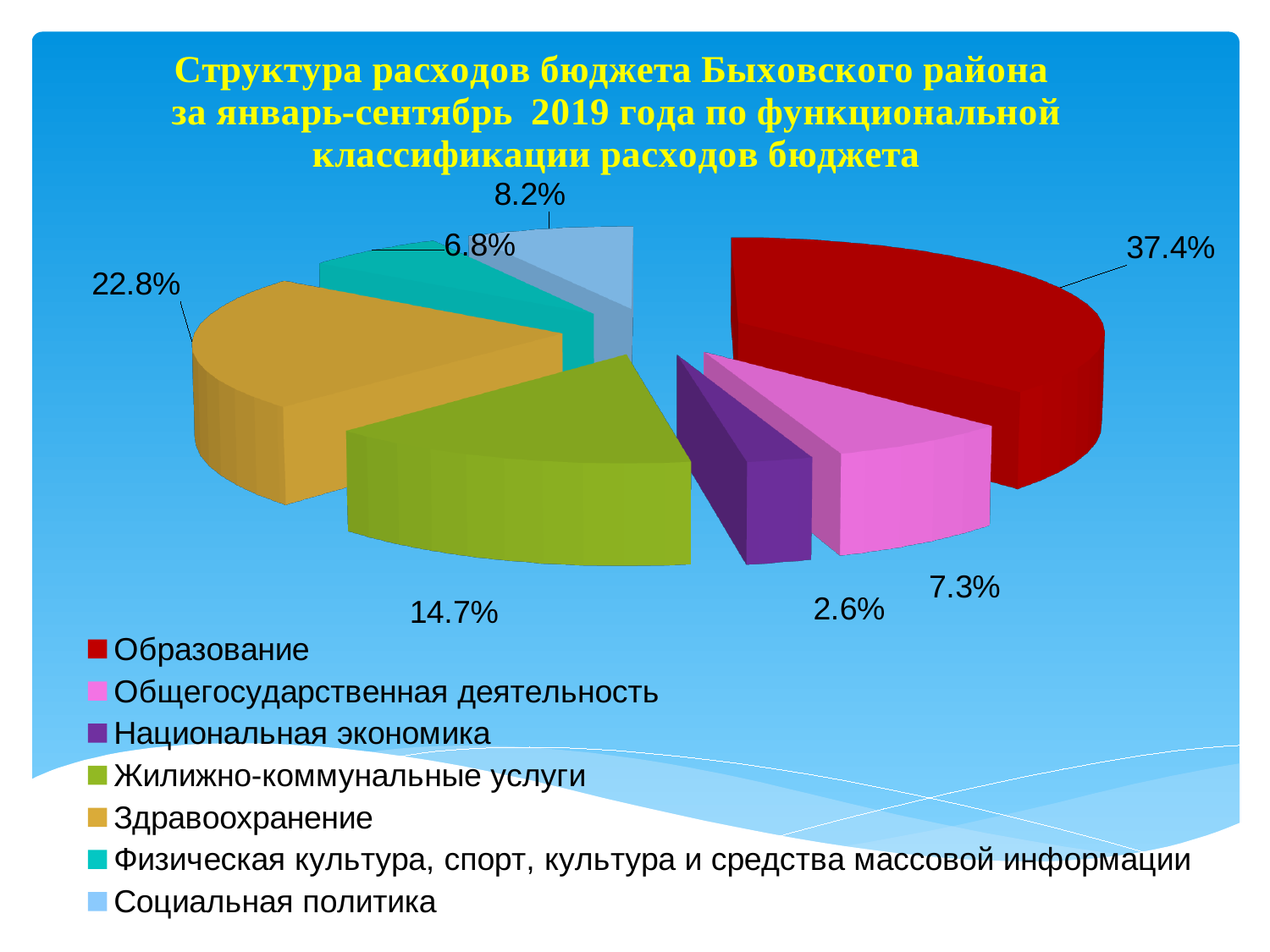

### Chart: Структура расходов бюджета Быховского района
за январь-сентябрь  2019 года по функциональной классификации расходов бюджета

| Category | Столбец3 |   | Столбец1 |
|---|---|---|---|
|  | None | None | None |
|  | None | None | None |
|  | None | None | None |
|  | None | None | None |
|  | None | None | None |
|  | None | None | None |
|  | None | None | None |

[unsupported chart]